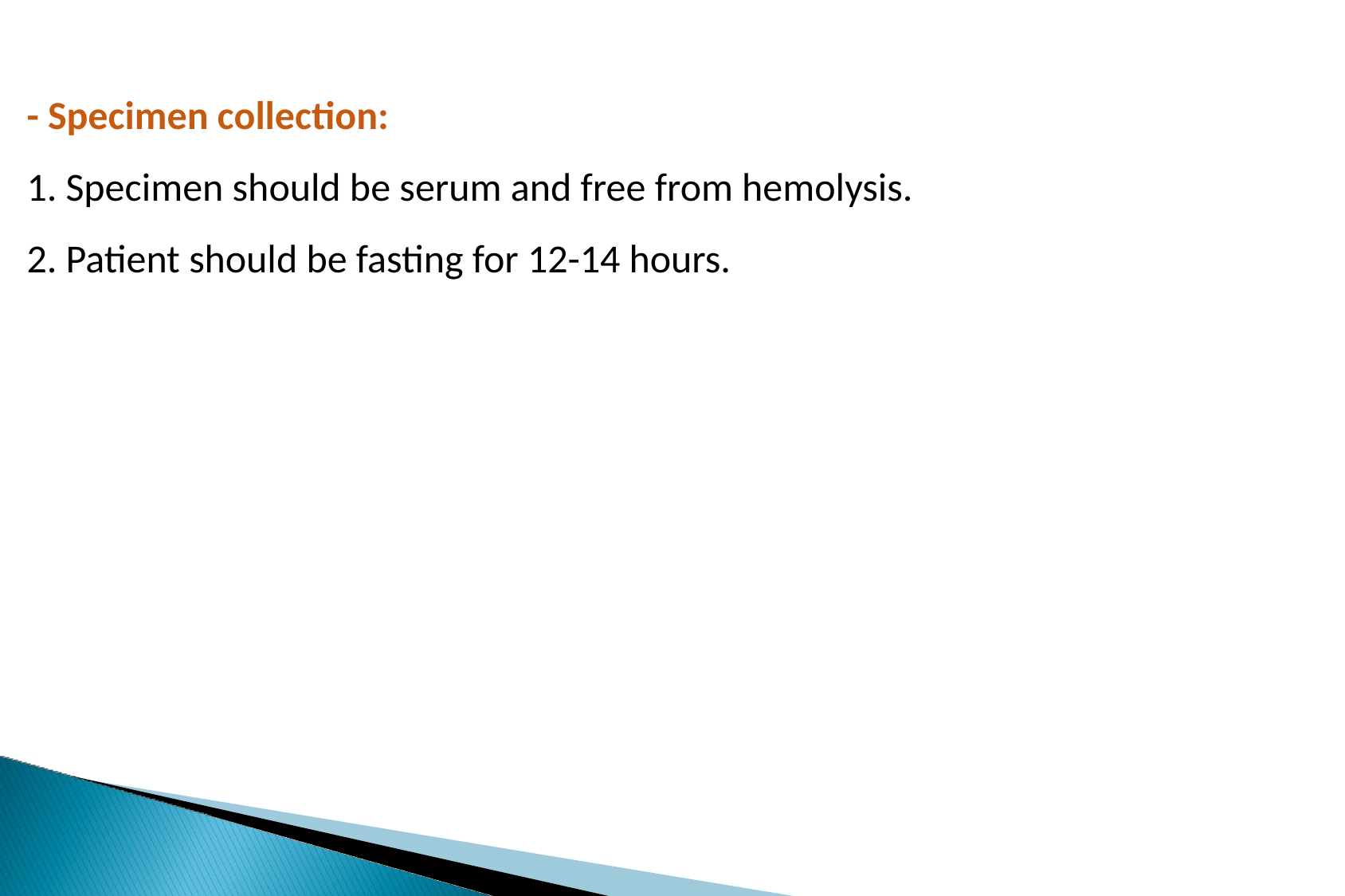

- Specimen collection:
1. Specimen should be serum and free from hemolysis.
2. Patient should be fasting for 12-14 hours.